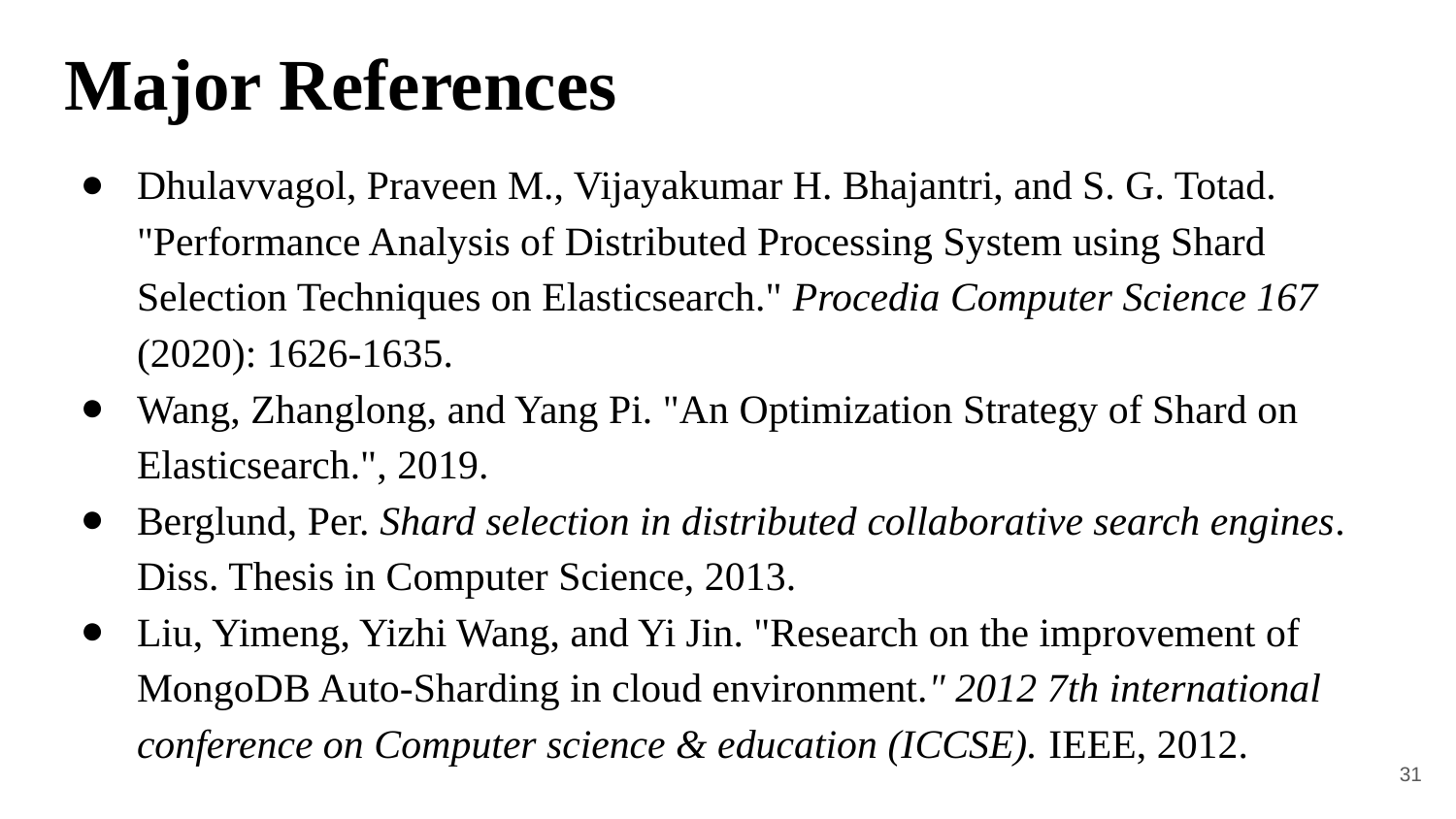

# Major References
Dhulavvagol, Praveen M., Vijayakumar H. Bhajantri, and S. G. Totad. "Performance Analysis of Distributed Processing System using Shard Selection Techniques on Elasticsearch." Procedia Computer Science 167 (2020): 1626-1635.
Wang, Zhanglong, and Yang Pi. "An Optimization Strategy of Shard on Elasticsearch.", 2019.
Berglund, Per. Shard selection in distributed collaborative search engines. Diss. Thesis in Computer Science, 2013.
Liu, Yimeng, Yizhi Wang, and Yi Jin. "Research on the improvement of MongoDB Auto-Sharding in cloud environment." 2012 7th international conference on Computer science & education (ICCSE). IEEE, 2012.

31